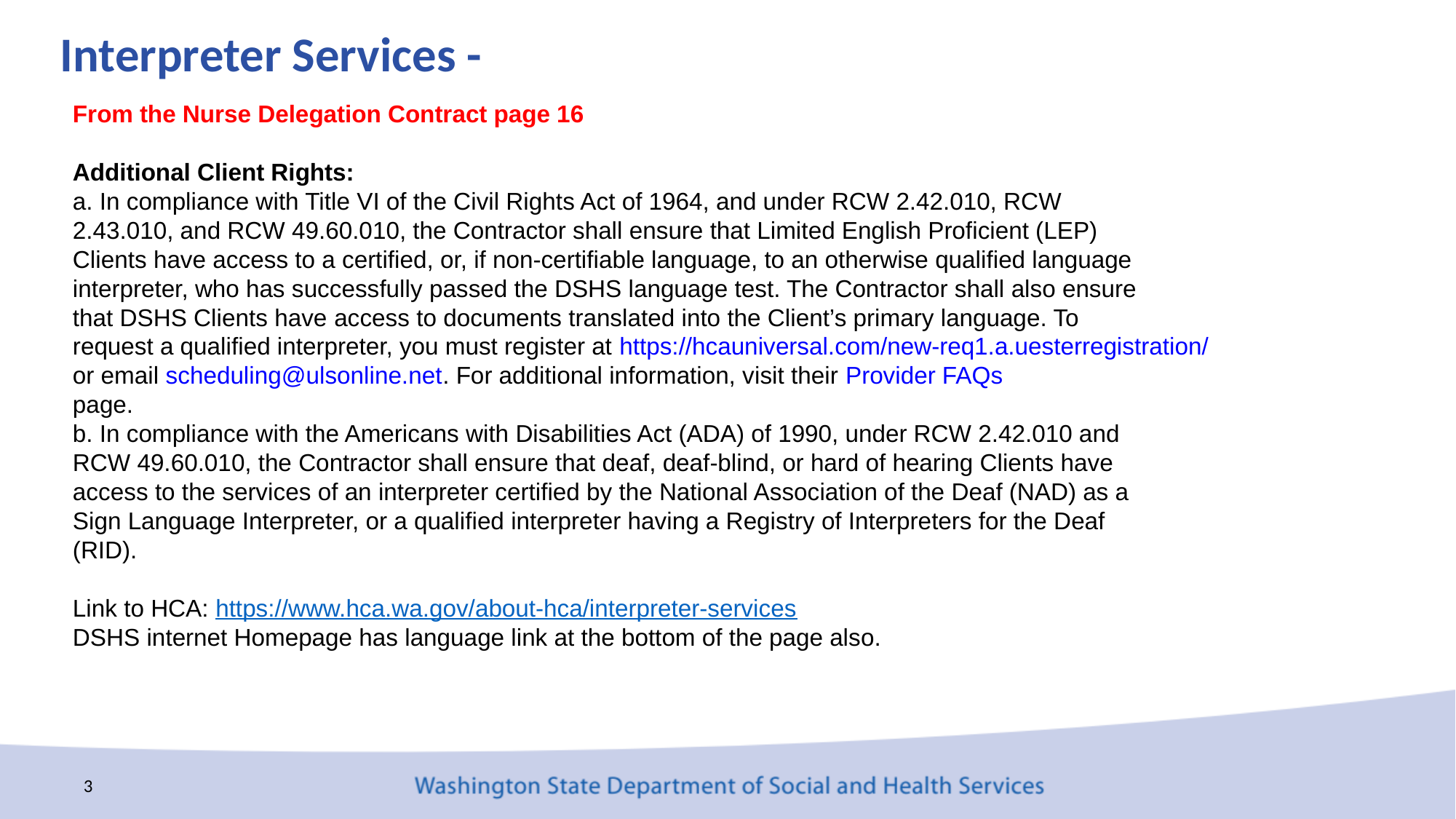

# Interpreter Services -
From the Nurse Delegation Contract page 16

Additional Client Rights:
a. In compliance with Title VI of the Civil Rights Act of 1964, and under RCW 2.42.010, RCW
2.43.010, and RCW 49.60.010, the Contractor shall ensure that Limited English Proficient (LEP)
Clients have access to a certified, or, if non-certifiable language, to an otherwise qualified language
interpreter, who has successfully passed the DSHS language test. The Contractor shall also ensure
that DSHS Clients have access to documents translated into the Client’s primary language. To
request a qualified interpreter, you must register at https://hcauniversal.com/new-req1.a.uesterregistration/
or email scheduling@ulsonline.net. For additional information, visit their Provider FAQs
page.
b. In compliance with the Americans with Disabilities Act (ADA) of 1990, under RCW 2.42.010 and
RCW 49.60.010, the Contractor shall ensure that deaf, deaf-blind, or hard of hearing Clients have
access to the services of an interpreter certified by the National Association of the Deaf (NAD) as a
Sign Language Interpreter, or a qualified interpreter having a Registry of Interpreters for the Deaf
(RID).

Link to HCA: https://www.hca.wa.gov/about-hca/interpreter-services
DSHS internet Homepage has language link at the bottom of the page also.
3